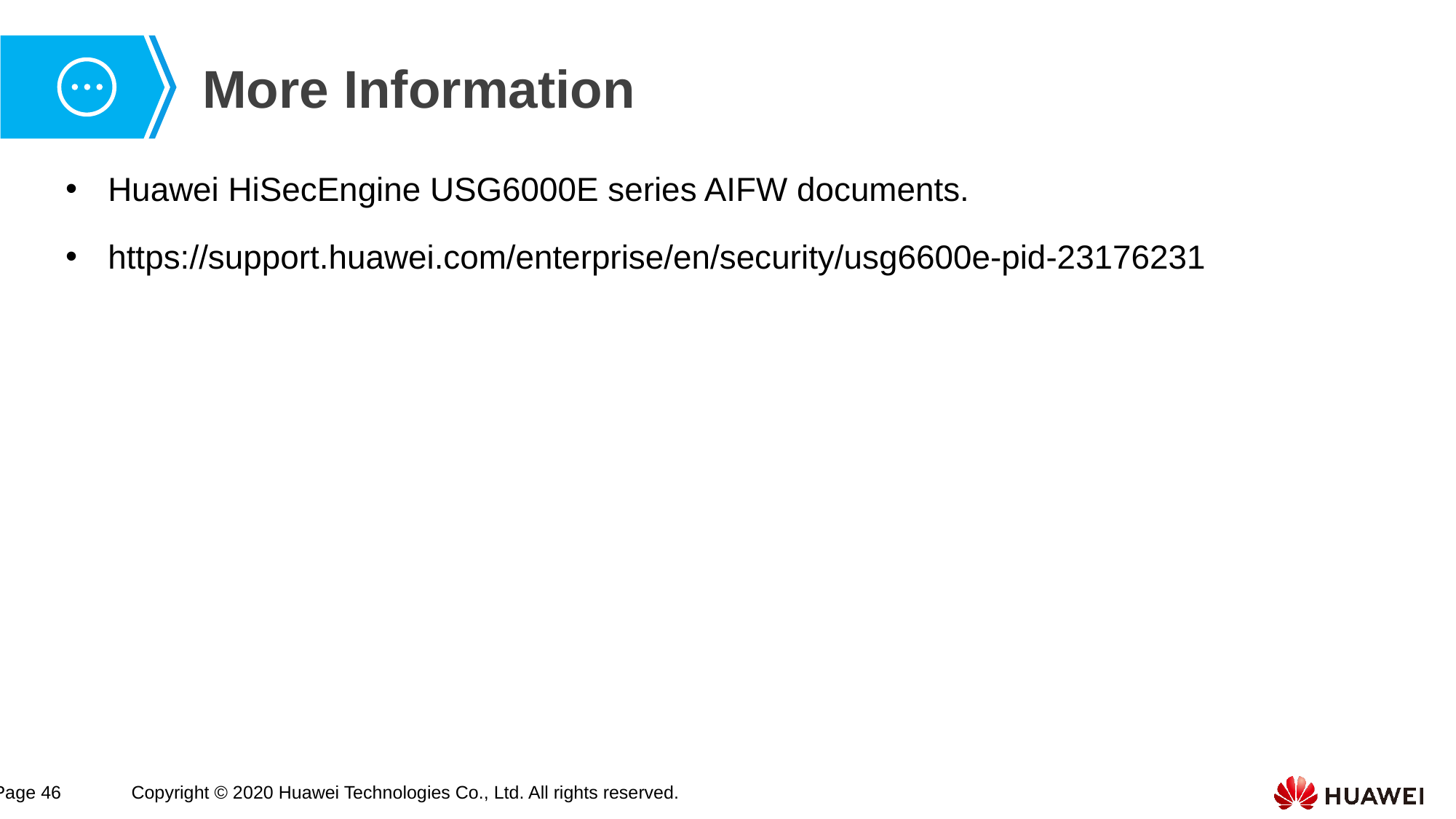

Huawei HiSecEngine USG6000E series AIFW documents.
https://support.huawei.com/enterprise/en/security/usg6600e-pid-23176231